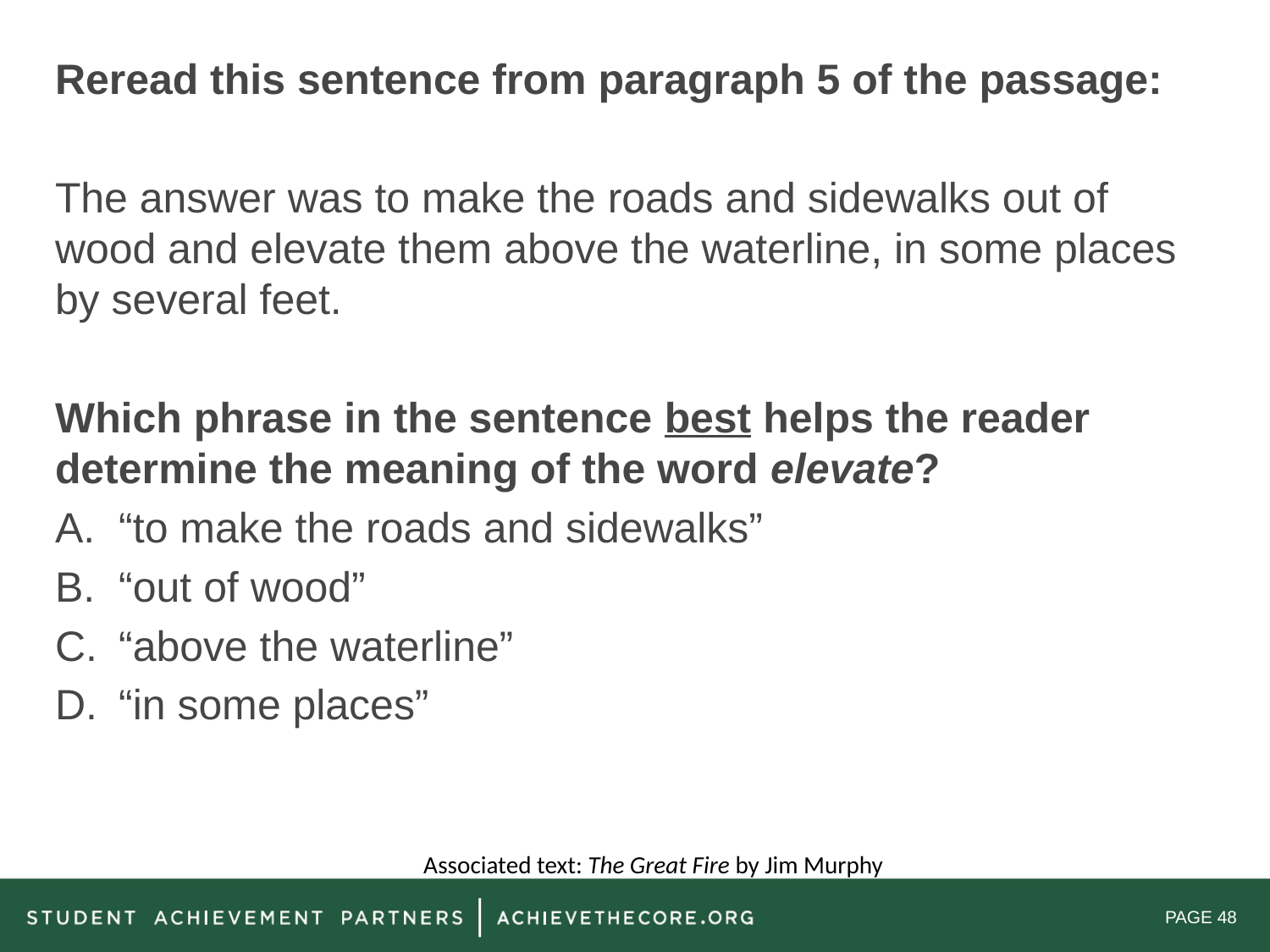

Reread this sentence from paragraph 5 of the passage:

The answer was to make the roads and sidewalks out of wood and elevate them above the waterline, in some places by several feet.

Which phrase in the sentence best helps the reader determine the meaning of the word elevate?
“to make the roads and sidewalks”
“out of wood”
“above the waterline”
“in some places”

Associated text: The Great Fire by Jim Murphy